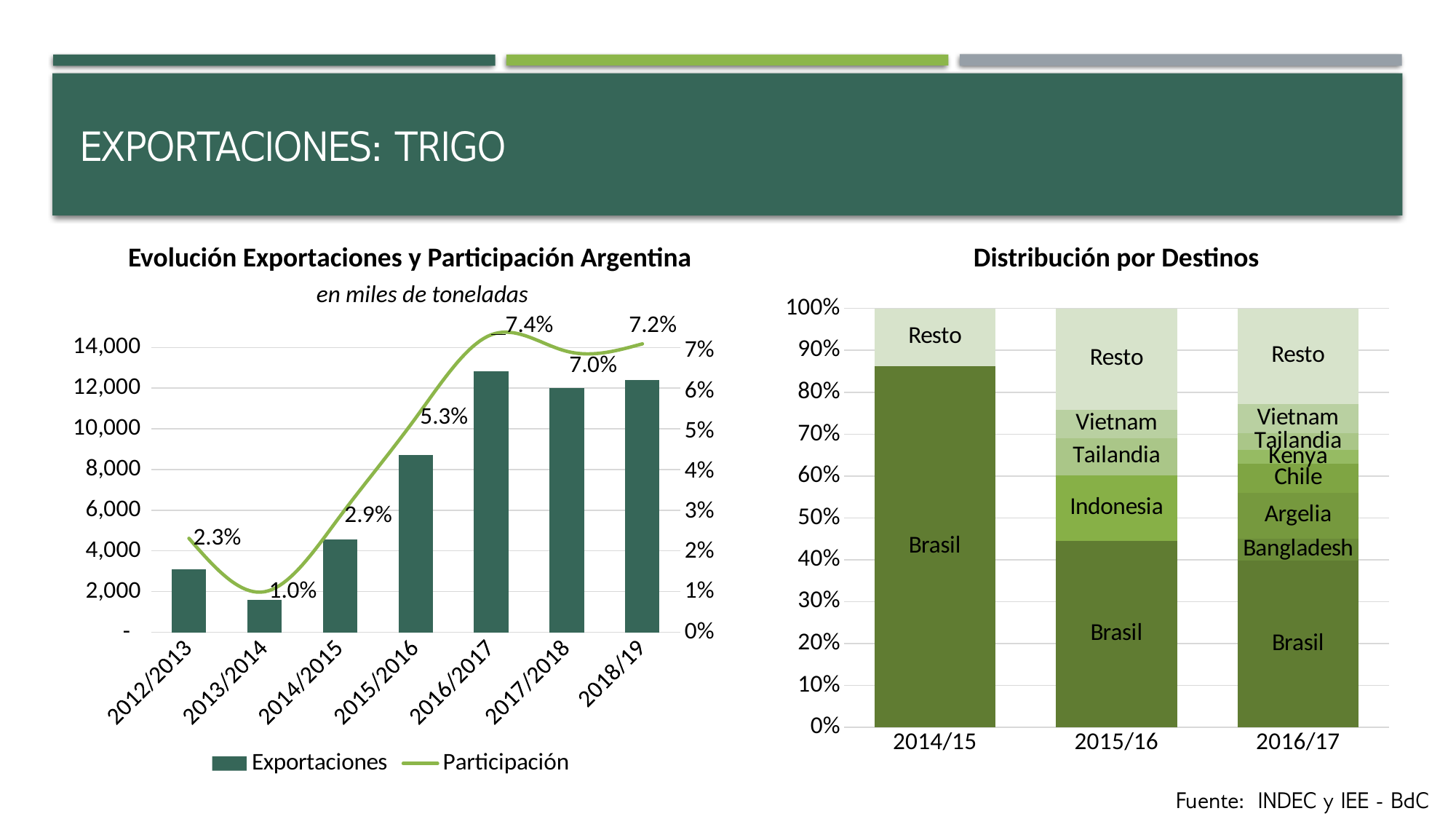

# Exportaciones: TRIGO
Evolución Exportaciones y Participación Argentina
en miles de toneladas
Distribución por Destinos

### Chart

| Category | Brasil | Bangladesh | Argelia | Chile | Indonesia | Kenya | Tailandia | Vietnam | Resto |
|---|---|---|---|---|---|---|---|---|---|
| 2014/15 | 0.8628900794482816 | None | None | None | None | None | None | None | 0.13710992055171844 |
| 2015/16 | 0.4457994619719524 | None | None | None | 0.15642249685347479 | None | 0.08826488069861851 | 0.06794217986789892 | 0.24157098060805537 |
| 2016/17 | 0.39791518857354297 | 0.05237707615718434 | 0.11 | 0.06833937726648746 | None | 0.033179548631124406 | 0.03972146635040492 | 0.06988892956027773 | 0.22857841346097818 |

### Chart

| Category | Exportaciones | Participación |
|---|---|---|
| 2012/2013 | 3110.0 | 0.023383107020947053 |
| 2013/2014 | 1583.0 | 0.010090772329738137 |
| 2014/2015 | 4553.0 | 0.02891454554691866 |
| 2015/2016 | 8712.0 | 0.0533611000520626 |
| 2016/2017 | 12816.0 | 0.07410019947385157 |
| 2017/2018 | 12000.0 | 0.06996554197057948 |
| 2018/19 | 12400.0 | 0.07183908045977011 |
Fuente:  INDEC y IEE - BdC